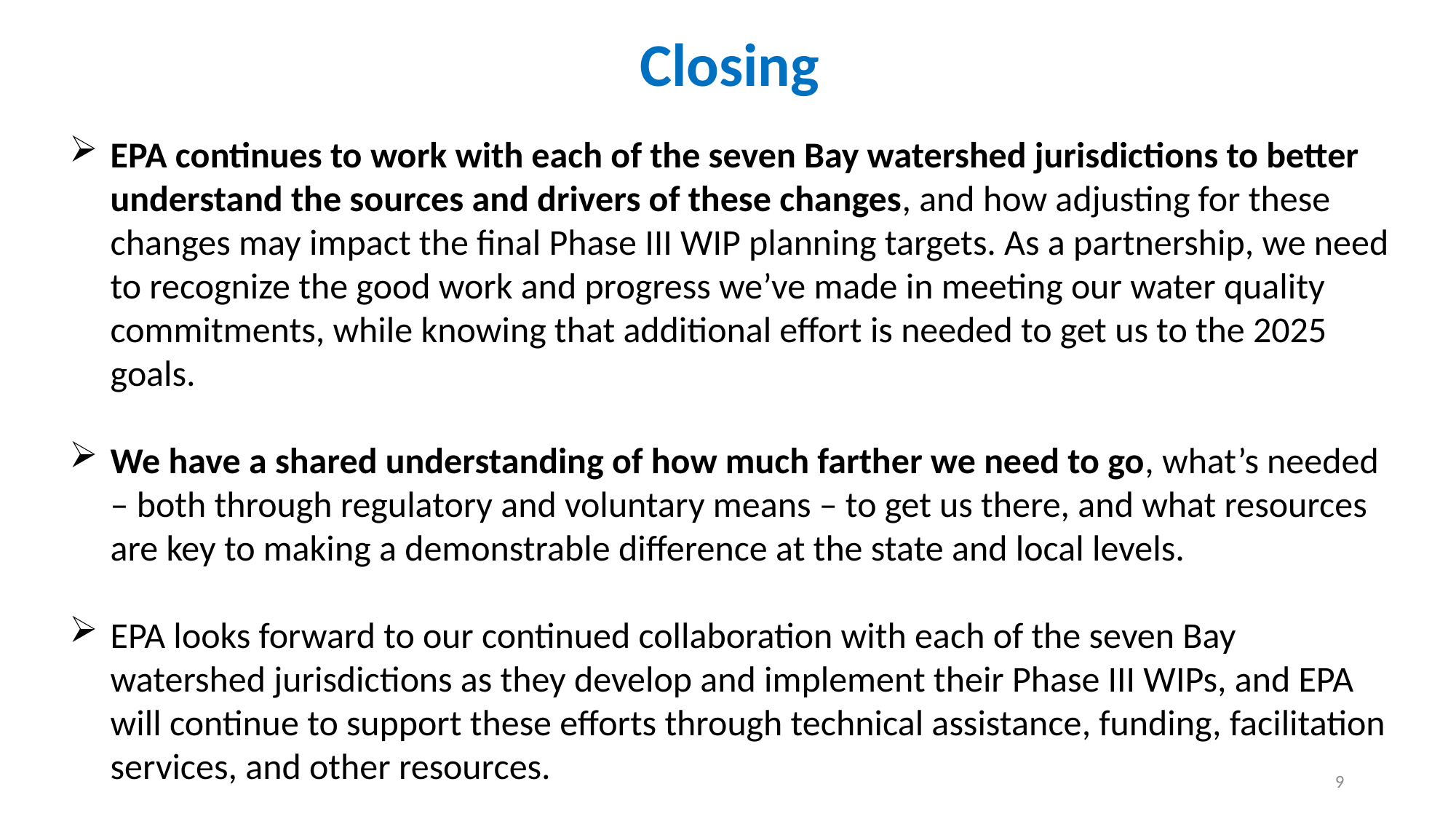

Closing

EPA continues to work with each of the seven Bay watershed jurisdictions to better understand the sources and drivers of these changes, and how adjusting for these changes may impact the final Phase III WIP planning targets. As a partnership, we need to recognize the good work and progress we’ve made in meeting our water quality commitments, while knowing that additional effort is needed to get us to the 2025 goals.

We have a shared understanding of how much farther we need to go, what’s needed – both through regulatory and voluntary means – to get us there, and what resources are key to making a demonstrable difference at the state and local levels.

EPA looks forward to our continued collaboration with each of the seven Bay watershed jurisdictions as they develop and implement their Phase III WIPs, and EPA will continue to support these efforts through technical assistance, funding, facilitation services, and other resources.
9